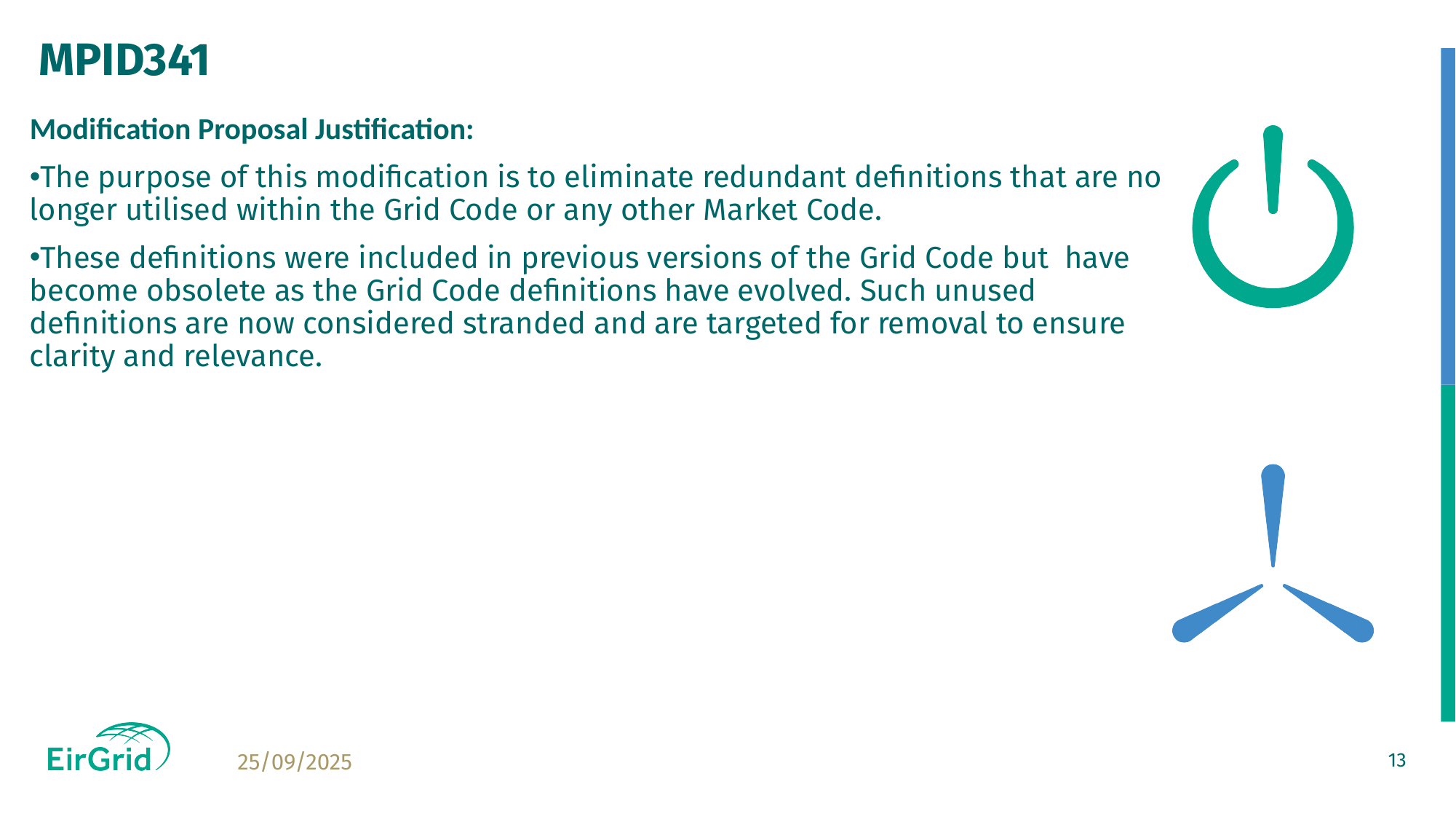

# MPID341
Modification Proposal Justification:
The purpose of this modification is to eliminate redundant definitions that are no longer utilised within the Grid Code or any other Market Code.
These definitions were included in previous versions of the Grid Code but  have become obsolete as the Grid Code definitions have evolved. Such unused definitions are now considered stranded and are targeted for removal to ensure clarity and relevance.

13
25/09/2025